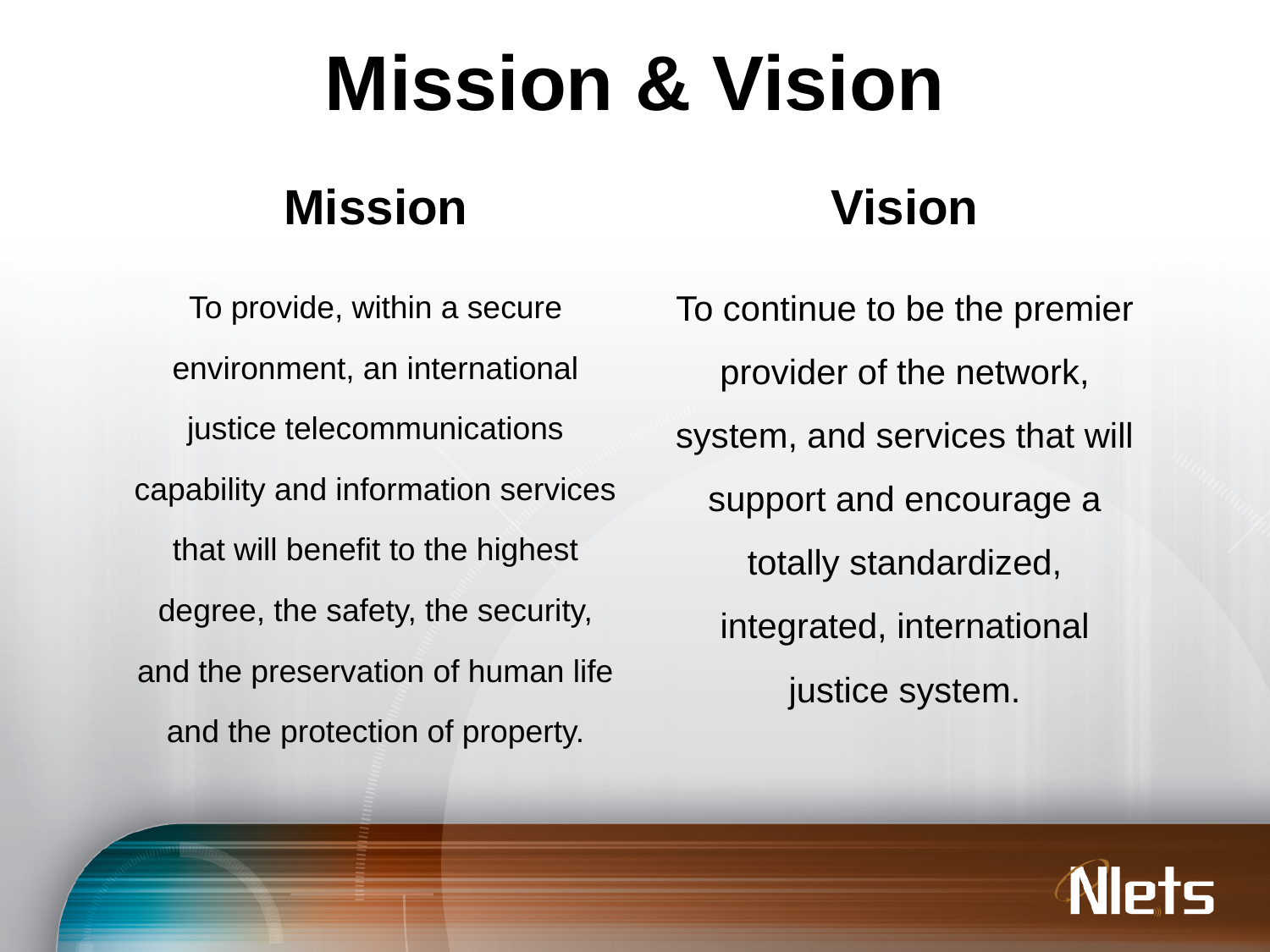

# Mission & Vision
Mission
Vision
To provide, within a secure environment, an international justice telecommunications capability and information services that will benefit to the highest degree, the safety, the security, and the preservation of human life and the protection of property.
To continue to be the premier provider of the network, system, and services that will support and encourage a totally standardized, integrated, international justice system.